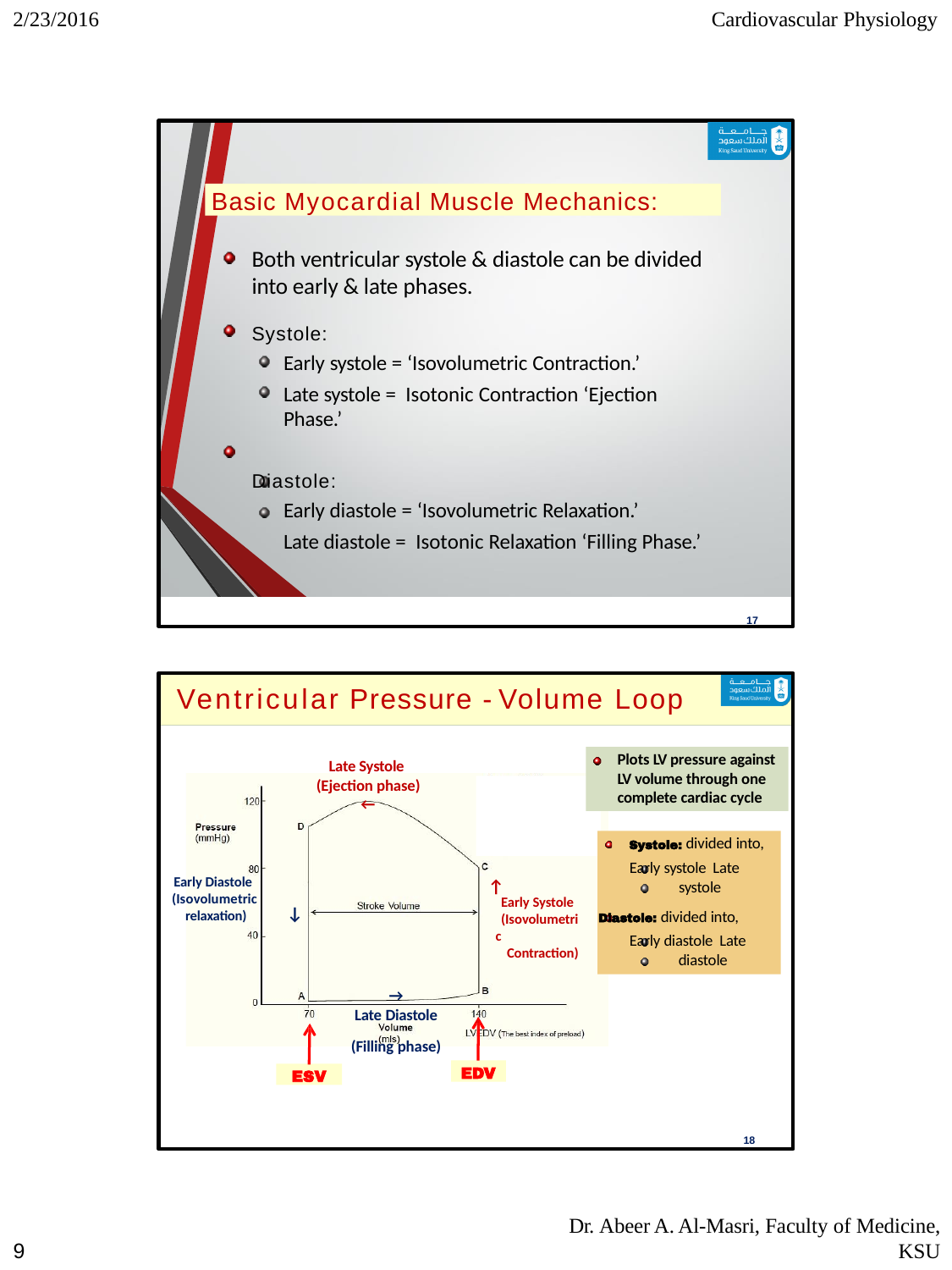

2/23/2016
Cardiovascular Physiology

Both ventricular systole & diastole can be divided  into early & late phases.

Systole:
Early systole = ‘Isovolumetric Contraction.’
Late systole =  Isotonic Contraction ‘Ejection Phase.’

Diastole:
Early diastole = ‘Isovolumetric Relaxation.’
Late diastole =  Isotonic Relaxation ‘Filling Phase.’

17

Basic Myocardial Muscle Mechanics:

Ventricular Pressure - Volume Loop

Plots LV pressure against  LV volume through one  complete cardiac cycle

Late Systole  (Ejection phase)
←

Systole: divided into,
Early systole  Late systole
Diastole: divided into,
Early diastole  Late diastole

Early Diastole  (Isovolumetric  relaxation)
↑
Early Systole
(Isovolumetric
Contraction)

↓

→
Late Diastole
(Filling phase)

EDV
ESV

18
Dr. Abeer A. Al-Masri, Faculty of Medicine,
KSU
9